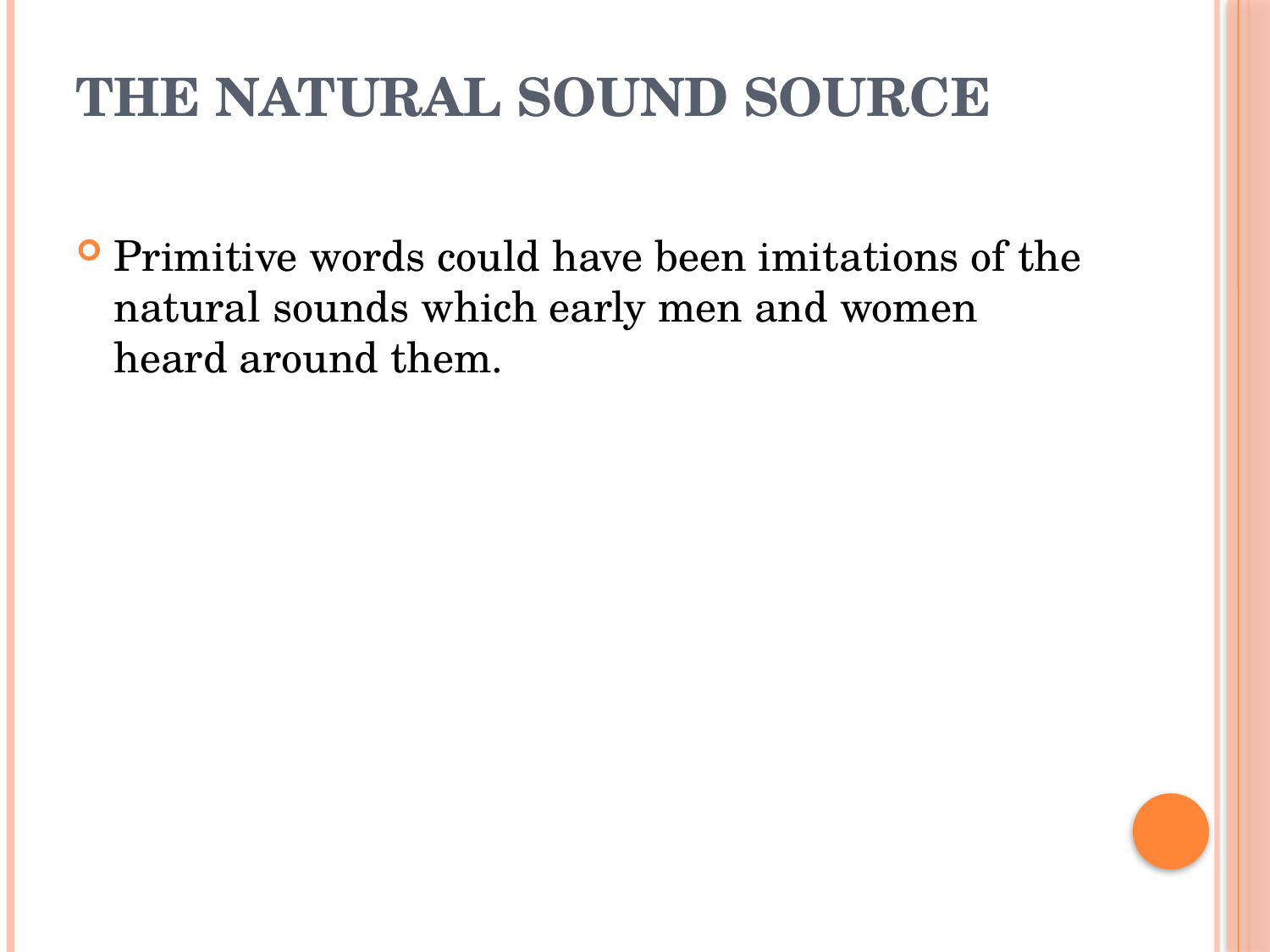

# The natural sound source
Primitive words could have been imitations of the natural sounds which early men and women heard around them.